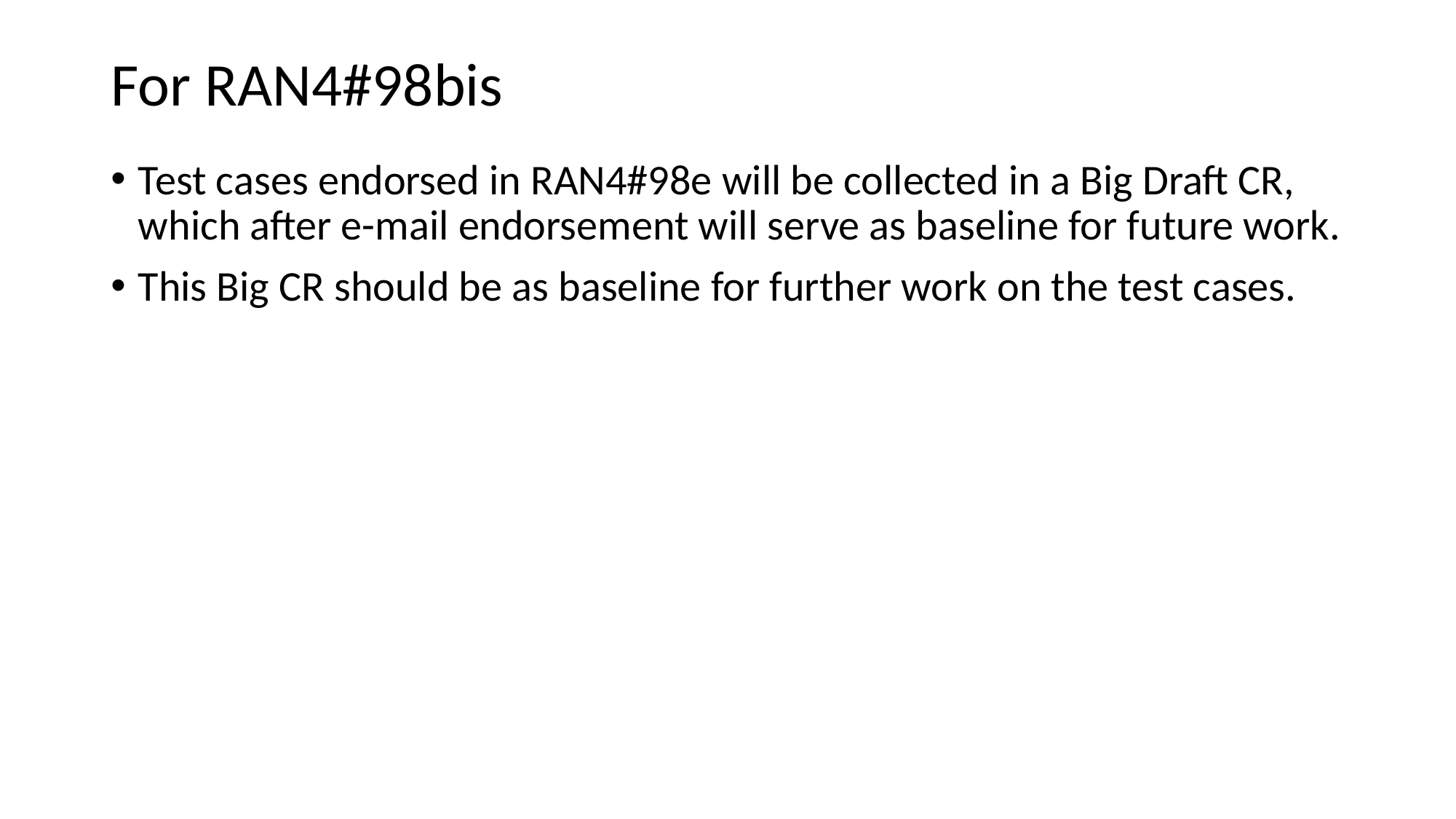

# For RAN4#98bis
Test cases endorsed in RAN4#98e will be collected in a Big Draft CR, which after e-mail endorsement will serve as baseline for future work.
This Big CR should be as baseline for further work on the test cases.